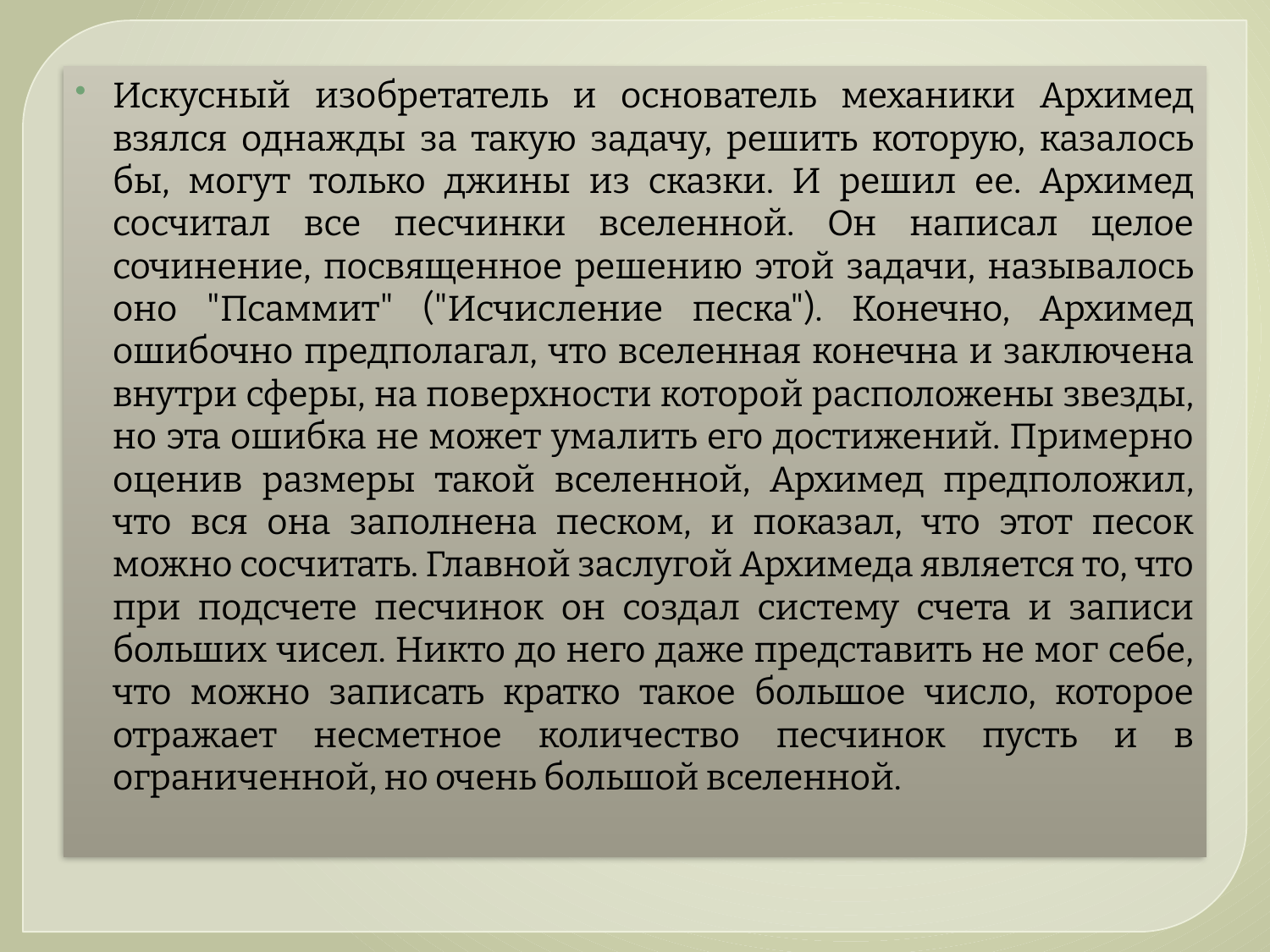

#
Искусный изобретатель и основатель механики Архимед взялся однажды за такую задачу, решить которую, казалось бы, могут только джины из сказки. И решил ее. Архимед сосчитал все песчинки вселенной. Он написал целое сочинение, посвященное решению этой задачи, называлось оно "Псаммит" ("Исчисление песка"). Конечно, Архимед ошибочно предполагал, что вселенная конечна и заключена внутри сферы, на поверхности которой расположены звезды, но эта ошибка не может умалить его достижений. Примерно оценив размеры такой вселенной, Архимед предположил, что вся она заполнена песком, и показал, что этот песок можно сосчитать. Главной заслугой Архимеда является то, что при подсчете песчинок он создал систему счета и записи больших чисел. Никто до него даже представить не мог себе, что можно записать кратко такое большое число, которое отражает несметное количество песчинок пусть и в ограниченной, но очень большой вселенной.